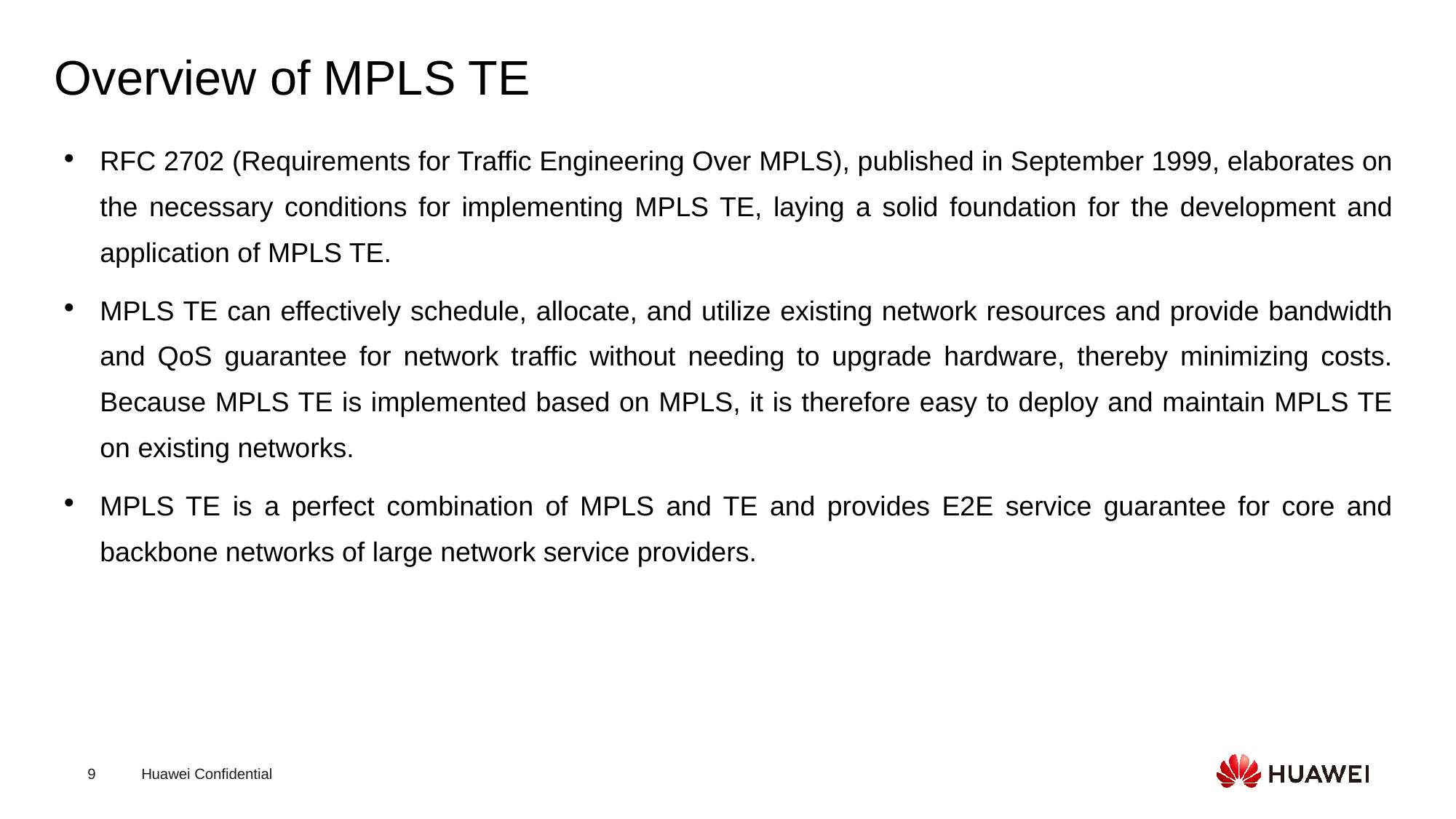

# Overview of MPLS TE
RFC 2702 (Requirements for Traffic Engineering Over MPLS), published in September 1999, elaborates on the necessary conditions for implementing MPLS TE, laying a solid foundation for the development and application of MPLS TE.
MPLS TE can effectively schedule, allocate, and utilize existing network resources and provide bandwidth and QoS guarantee for network traffic without needing to upgrade hardware, thereby minimizing costs. Because MPLS TE is implemented based on MPLS, it is therefore easy to deploy and maintain MPLS TE on existing networks.
MPLS TE is a perfect combination of MPLS and TE and provides E2E service guarantee for core and backbone networks of large network service providers.